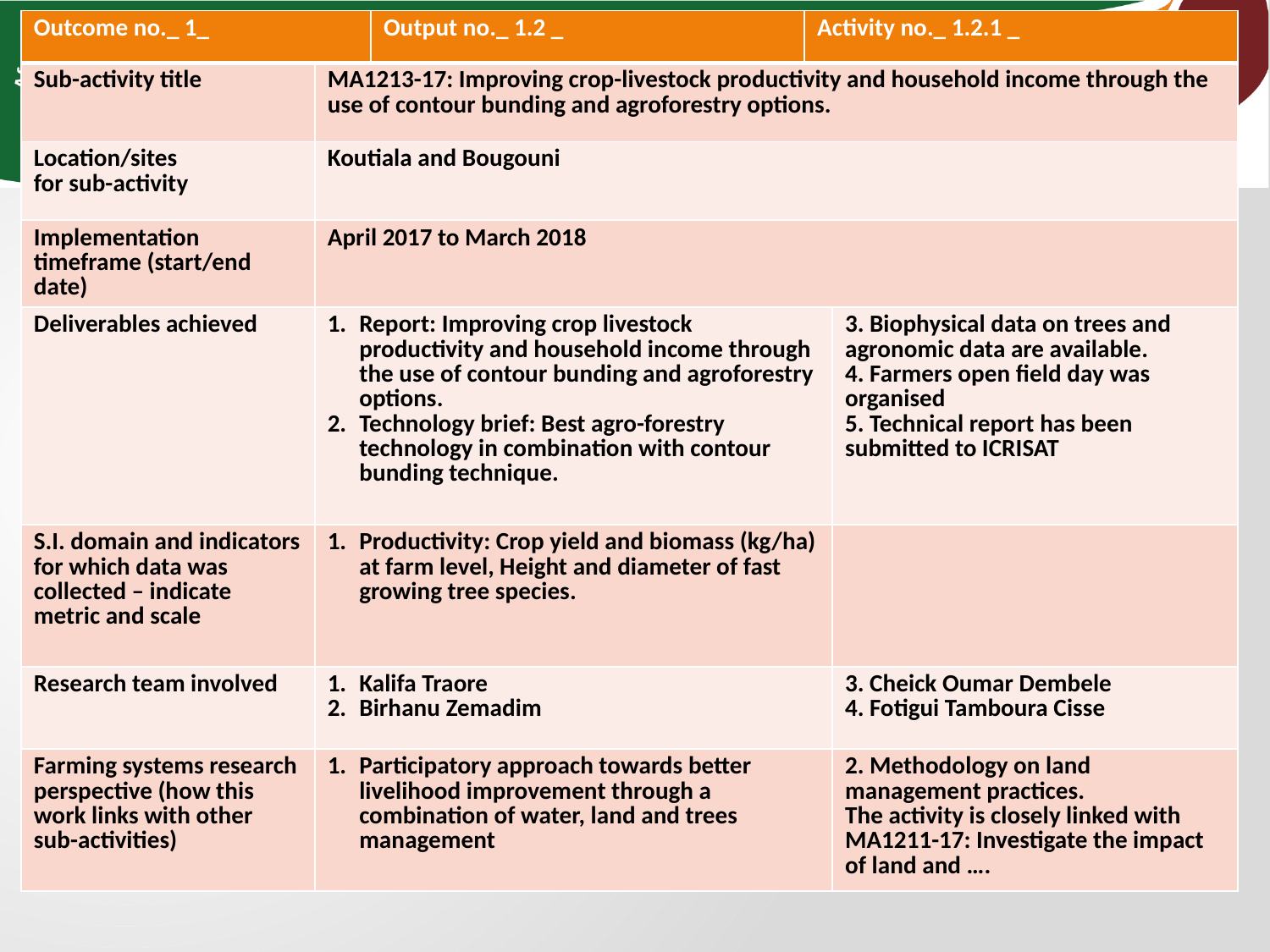

| Outcome no.\_ 1\_ |  | Output no.\_ 1.2 \_ | Activity no.\_ 1.2.1 \_ |  |
| --- | --- | --- | --- | --- |
| Sub-activity title | MA1213-17: Improving crop-livestock productivity and household income through the use of contour bunding and agroforestry options. |  |  |  |
| Location/sites for sub-activity | Koutiala and Bougouni |  |  |  |
| Implementation timeframe (start/end date) | April 2017 to March 2018 |  |  |  |
| Deliverables achieved | Report: Improving crop livestock productivity and household income through the use of contour bunding and agroforestry options. Technology brief: Best agro-forestry technology in combination with contour bunding technique. |  |  | 3. Biophysical data on trees and agronomic data are available. 4. Farmers open field day was organised 5. Technical report has been submitted to ICRISAT |
| S.I. domain and indicators for which data was collected – indicate metric and scale | Productivity: Crop yield and biomass (kg/ha) at farm level, Height and diameter of fast growing tree species. |  |  |  |
| Research team involved | Kalifa Traore Birhanu Zemadim |  |  | 3. Cheick Oumar Dembele 4. Fotigui Tamboura Cisse |
| Farming systems research perspective (how this work links with other sub-activities) | Participatory approach towards better livelihood improvement through a combination of water, land and trees management |  |  | 2. Methodology on land management practices. The activity is closely linked with MA1211-17: Investigate the impact of land and …. |